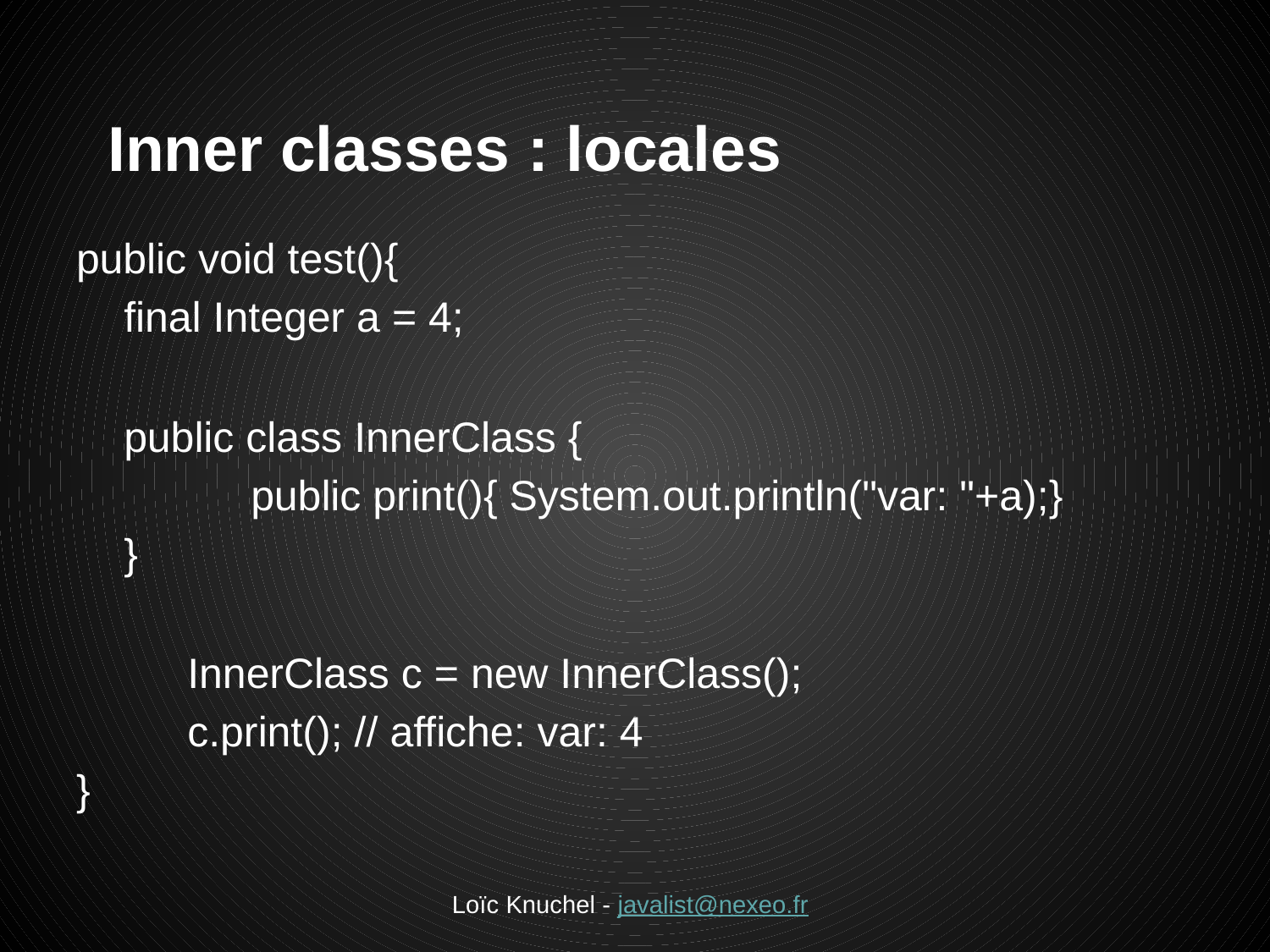

# Inner classes : locales
public void test(){
	final Integer a = 4;

	public class InnerClass {
		public print(){ System.out.println("var: "+a);}
	}

InnerClass c = new InnerClass();
c.print(); // affiche: var: 4
}
Loïc Knuchel - javalist@nexeo.fr